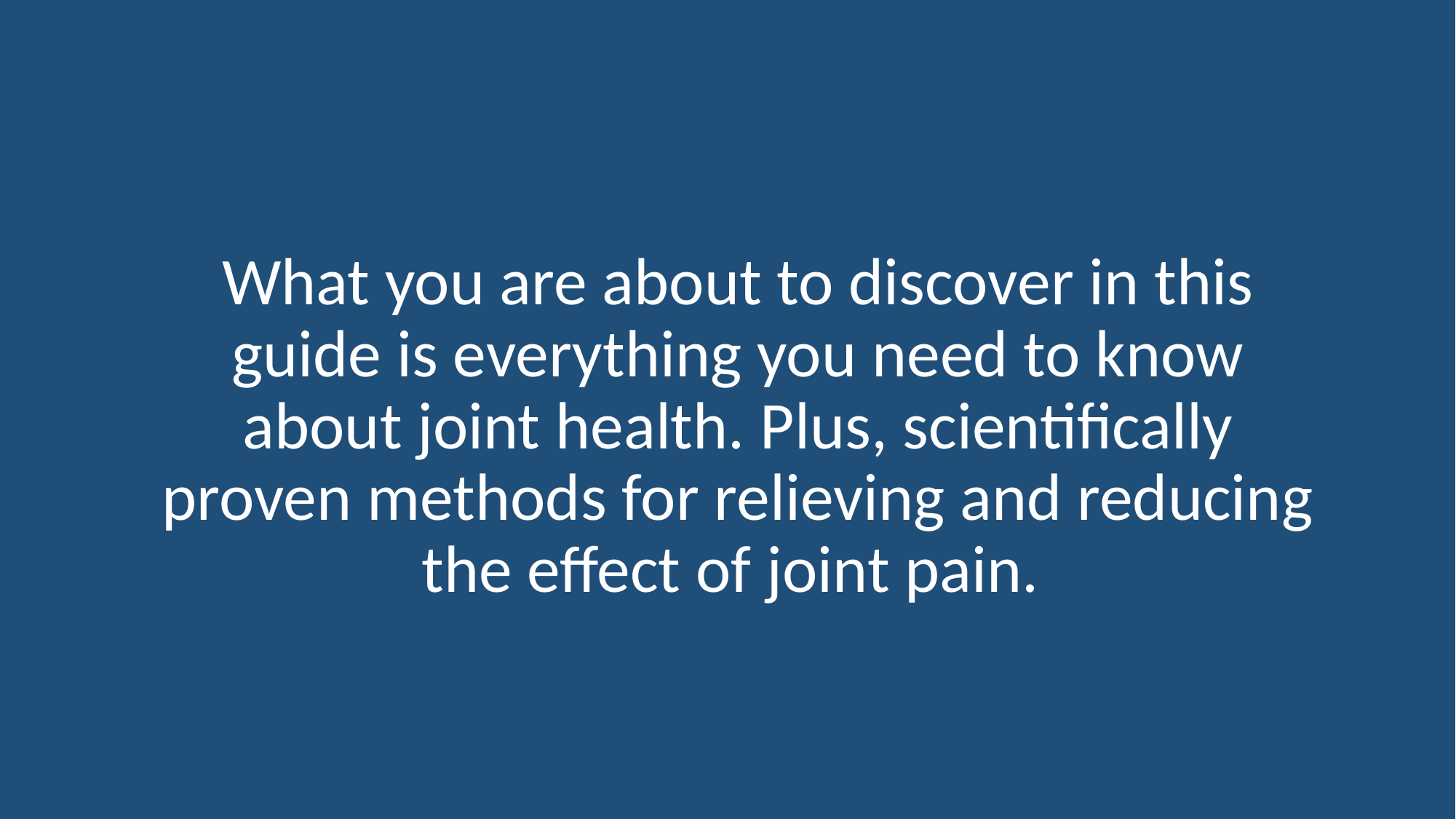

What you are about to discover in this guide is everything you need to know about joint health. Plus, scientifically proven methods for relieving and reducing the effect of joint pain.